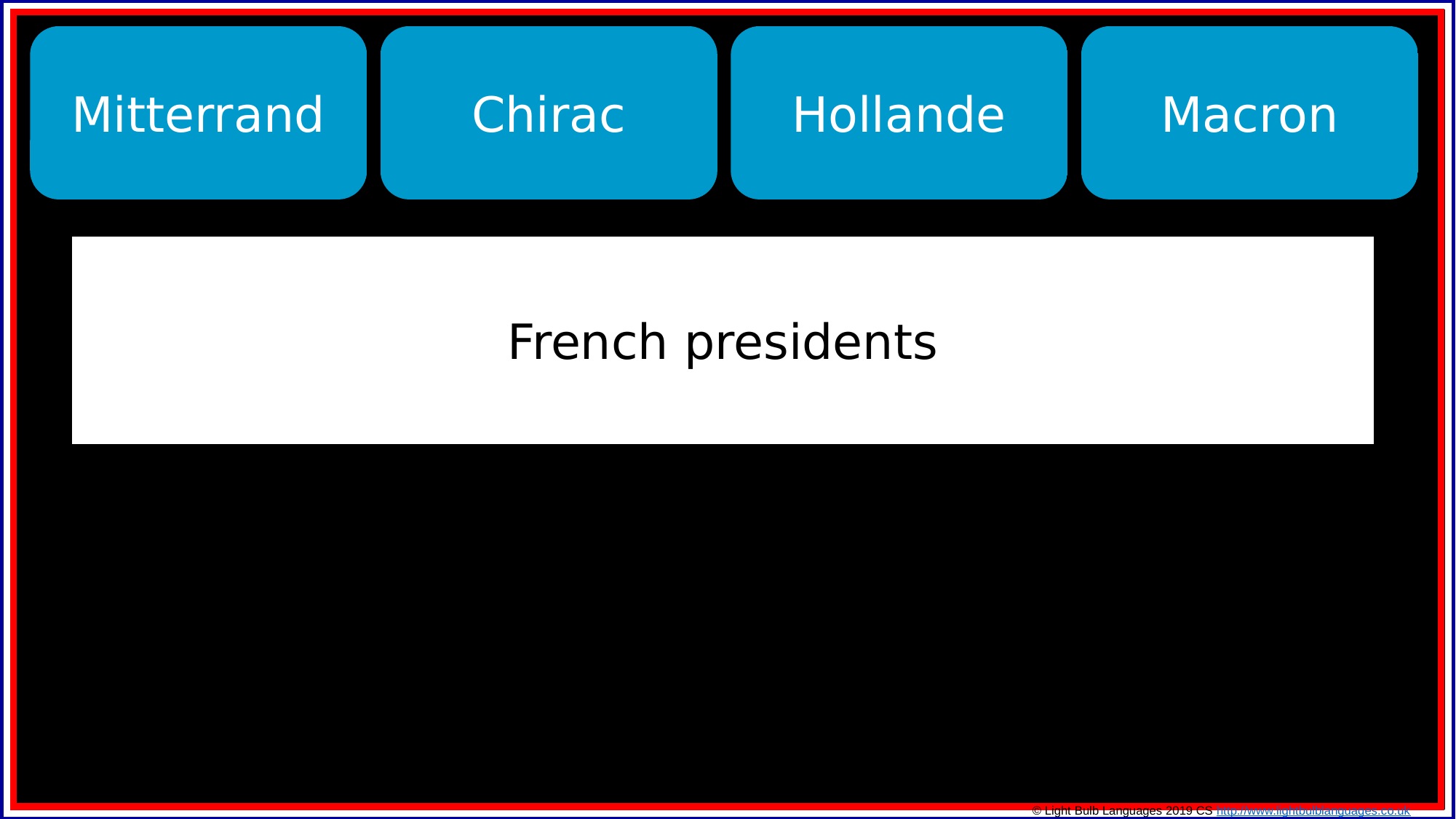

Mitterrand
Chirac
Hollande
Macron
French presidents
© Light Bulb Languages 2019 CS http://www.lightbulblanguages.co.uk